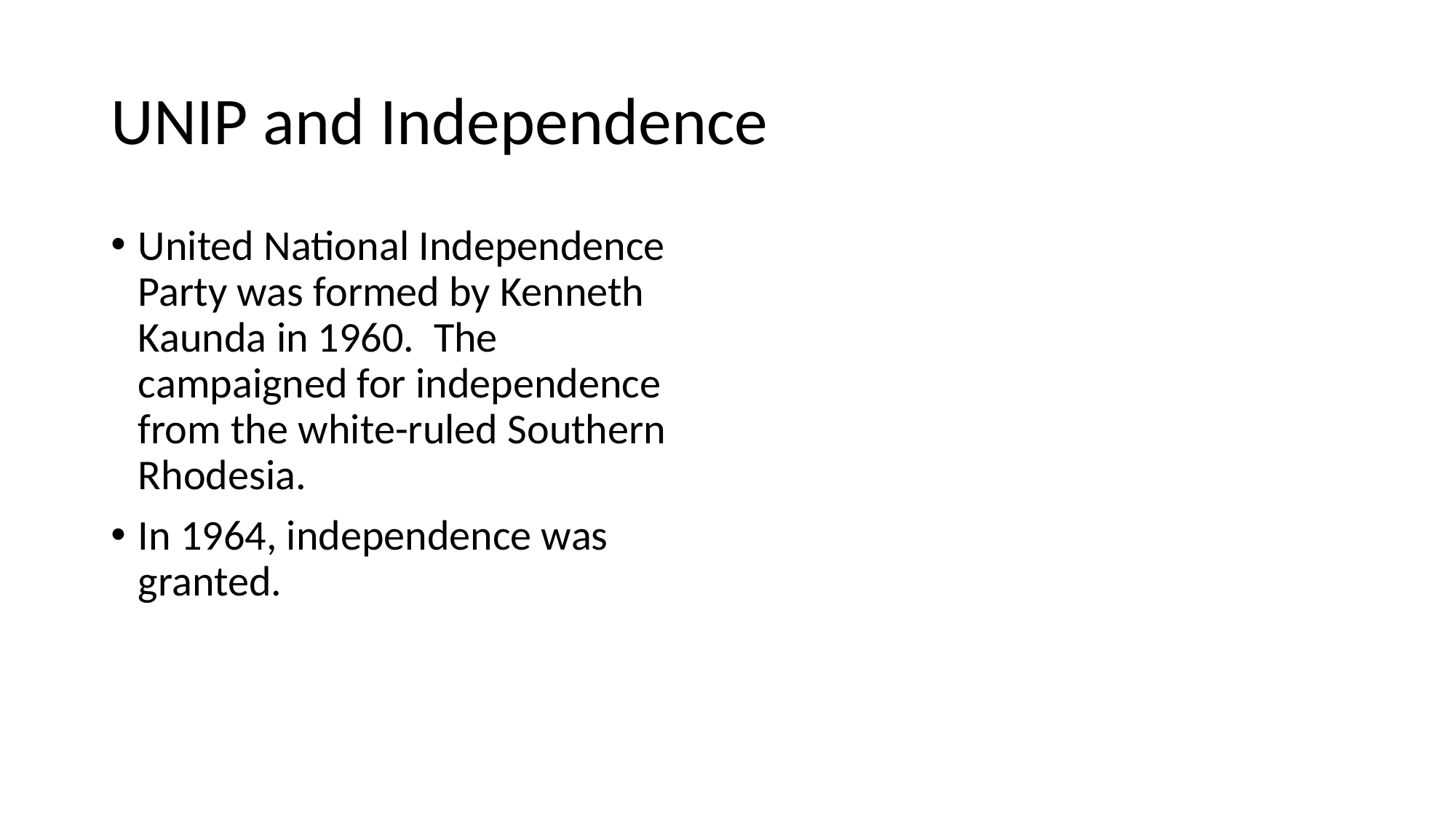

# UNIP and Independence
United National Independence Party was formed by Kenneth Kaunda in 1960.  The campaigned for independence from the white-ruled Southern Rhodesia.
In 1964, independence was granted.